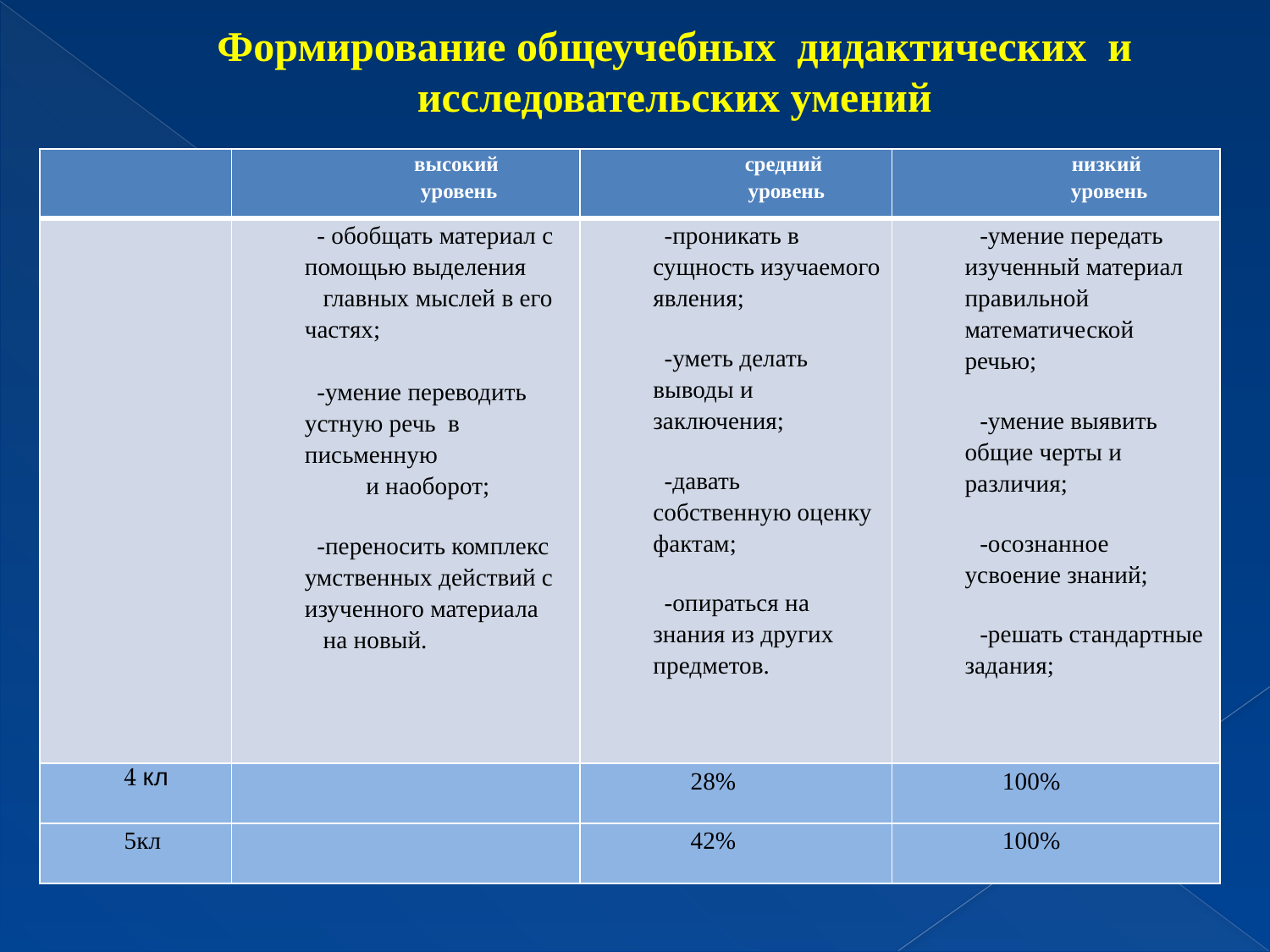

# Формирование общеучебных  дидактических  и исследовательских умений
|  | высокий уровень | средний уровень | низкий уровень |
| --- | --- | --- | --- |
|  | - обобщать материал с помощью выделения главных мыслей в его частях; -умение переводить устную речь в письменную и наоборот; -переносить комплекс умственных действий с изученного материала на новый. | -проникать в сущность изучаемого явления; -уметь делать выводы и заключения; -давать собственную оценку фактам; -опираться на знания из других предметов. | -умение передать изученный материал правильной математической речью; -умение выявить общие черты и различия; -осознанное усвоение знаний; -решать стандартные задания; |
| 4 кл |  | 28% | 100% |
| 5кл |  | 42% | 100% |